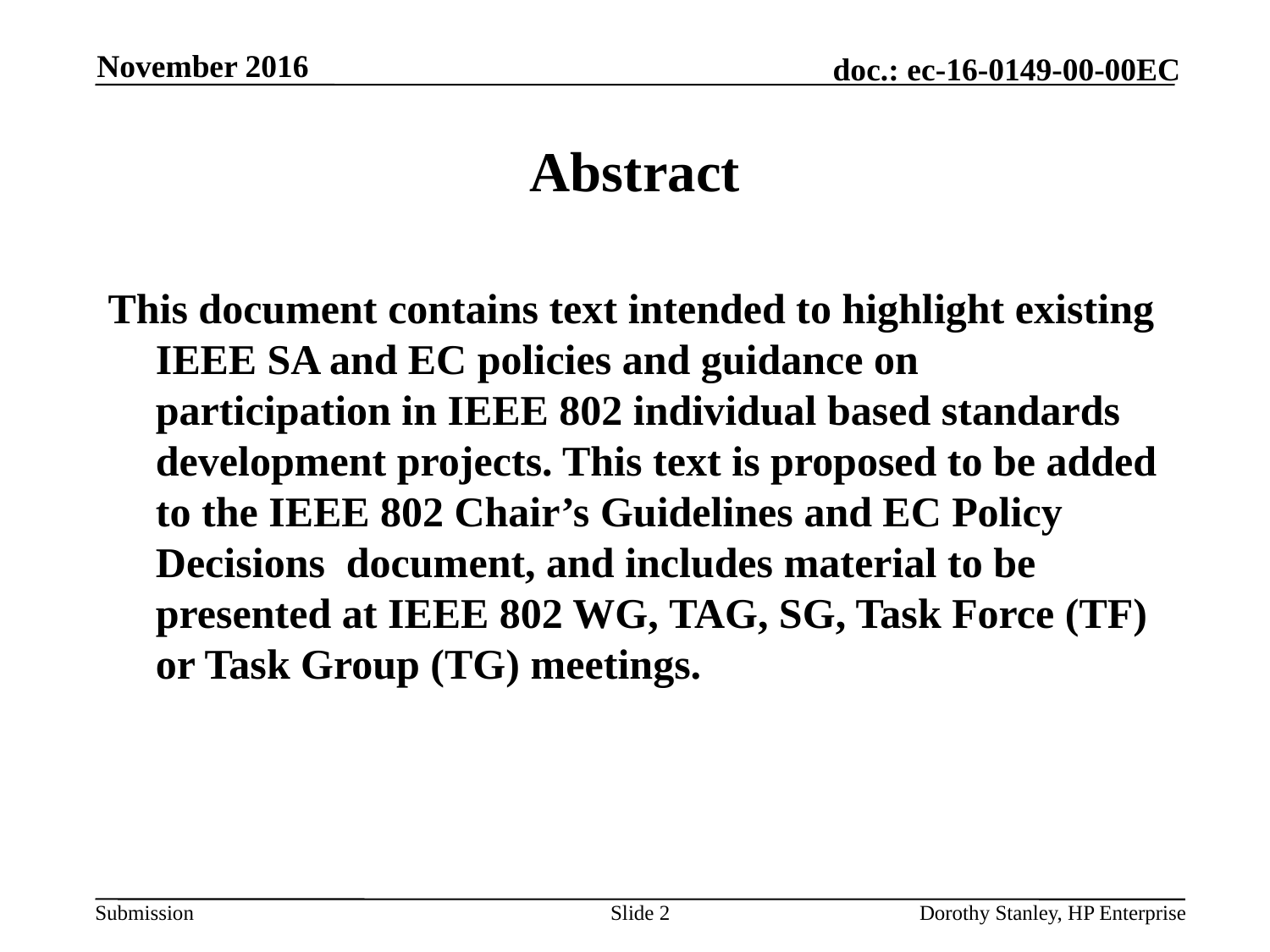

November 2016
# Abstract
This document contains text intended to highlight existing IEEE SA and EC policies and guidance on participation in IEEE 802 individual based standards development projects. This text is proposed to be added to the IEEE 802 Chair’s Guidelines and EC Policy Decisions  document, and includes material to be presented at IEEE 802 WG, TAG, SG, Task Force (TF) or Task Group (TG) meetings.
Slide 2
Dorothy Stanley, HP Enterprise